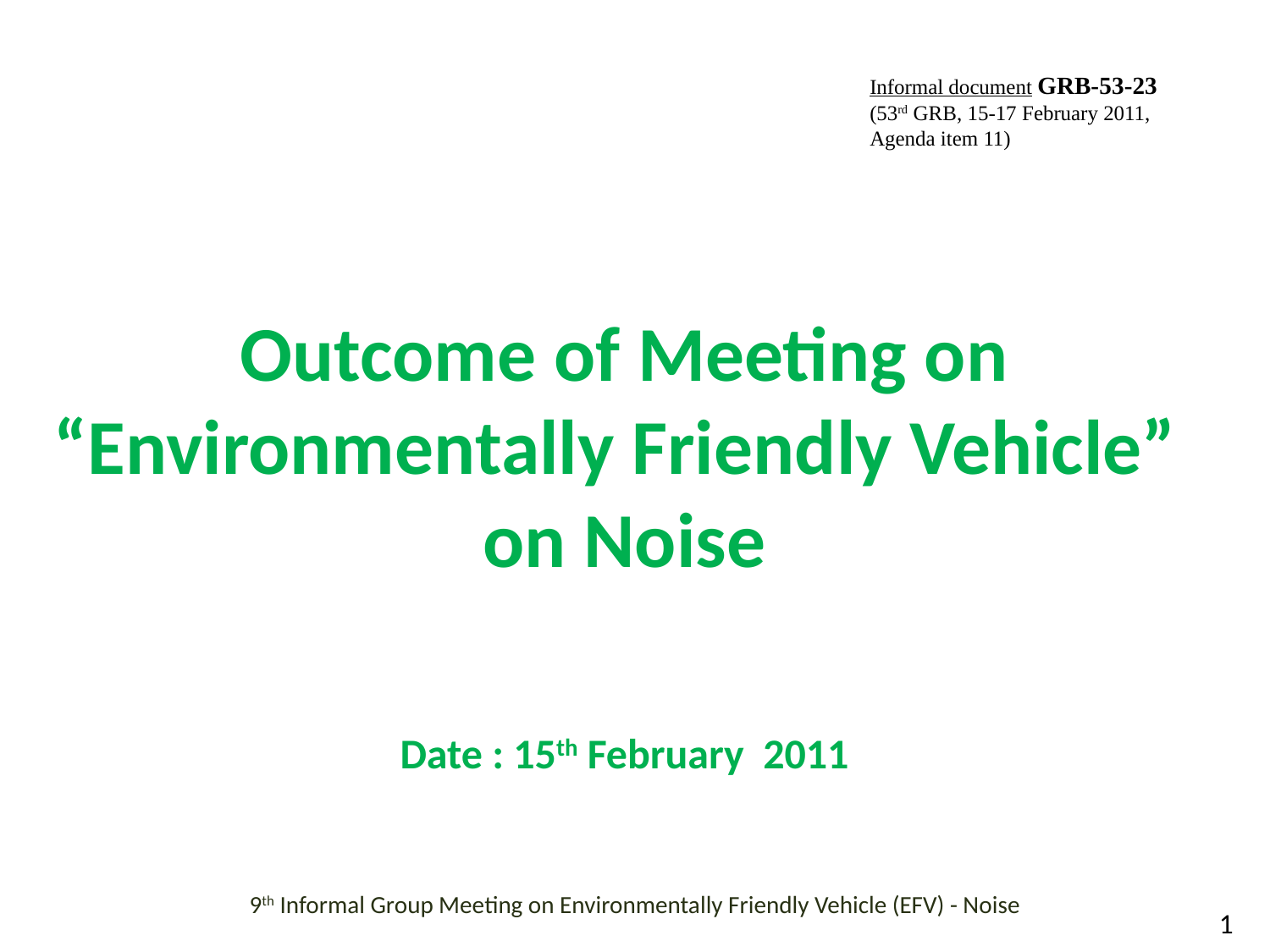

Informal document GRB-53-23
(53rd GRB, 15-17 February 2011,
Agenda item 11)
# Outcome of Meeting on “Environmentally Friendly Vehicle”  on Noise Date : 15th February  2011
9th Informal Group Meeting on Environmentally Friendly Vehicle (EFV) - Noise
1